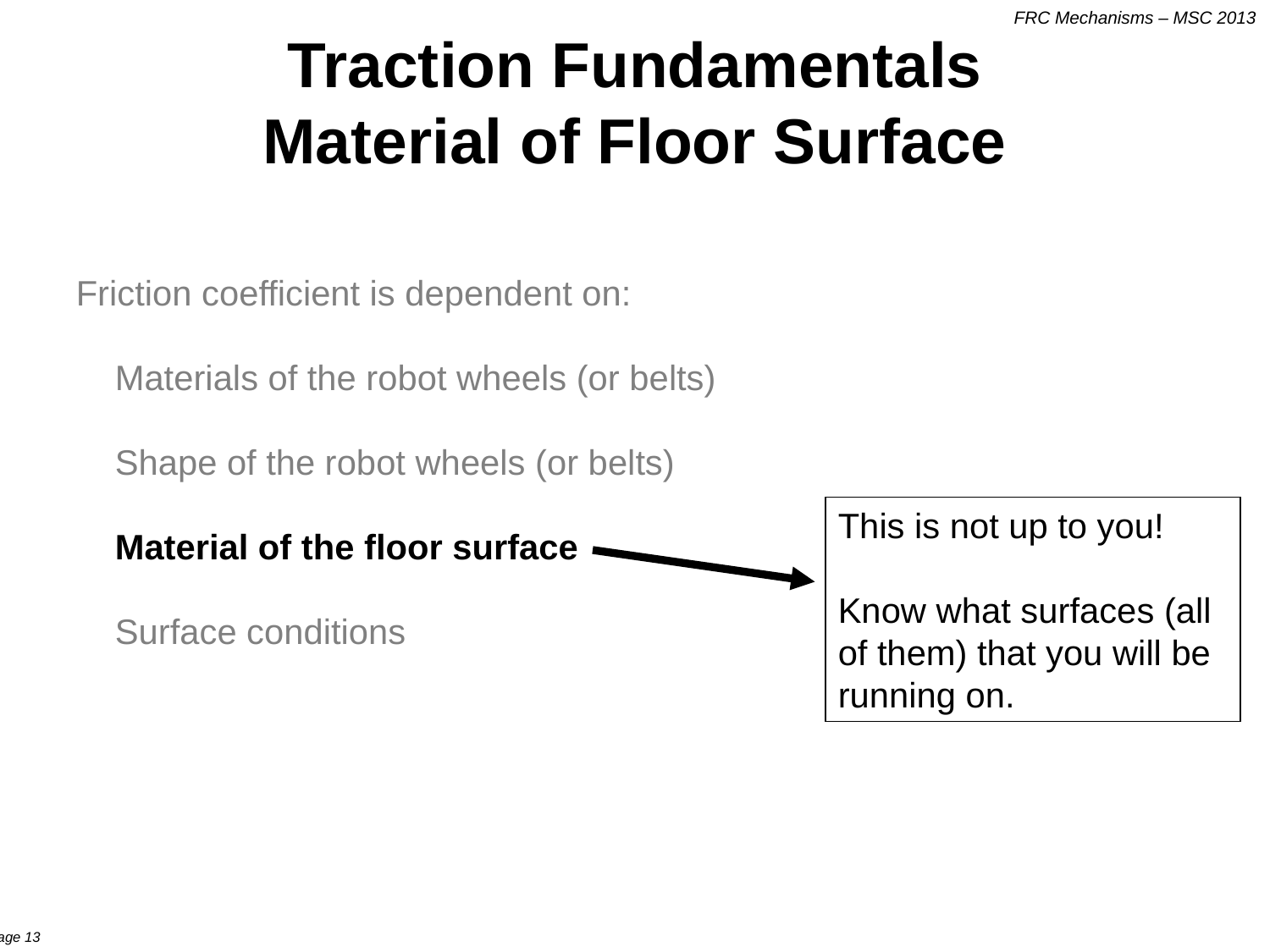

# Traction Fundamentals Material of Floor Surface
Friction coefficient is dependent on:

    Materials of the robot wheels (or belts)

    Shape of the robot wheels (or belts)

    Material of the floor surface

    Surface conditions
This is not up to you!

Know what surfaces (all of them) that you will be running on.